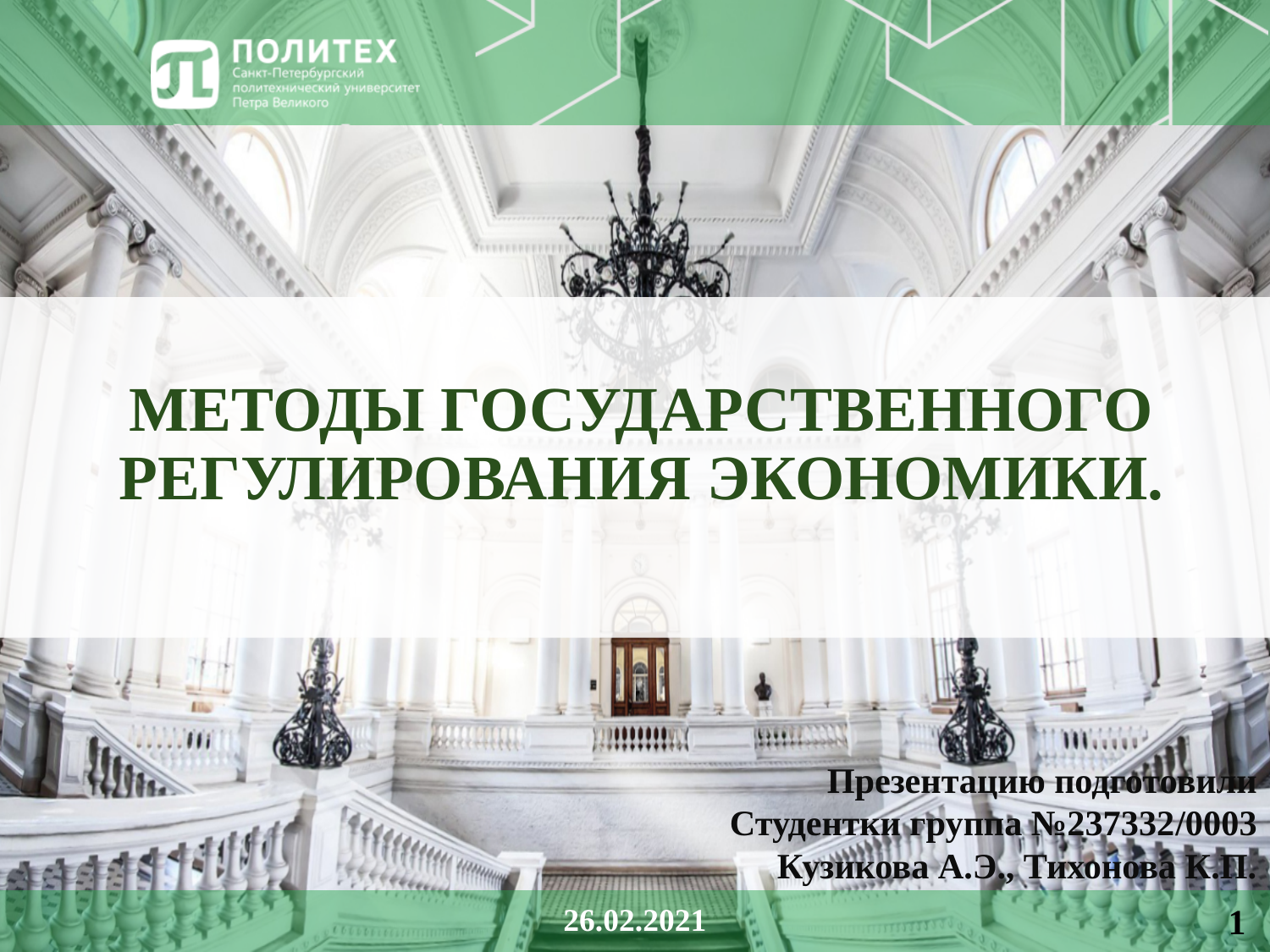

# Методы государственного регулирования экономики.
Презентацию подготовили
Студентки группа №237332/0003
Кузикова А.Э., Тихонова К.П.

26.02.2021
1